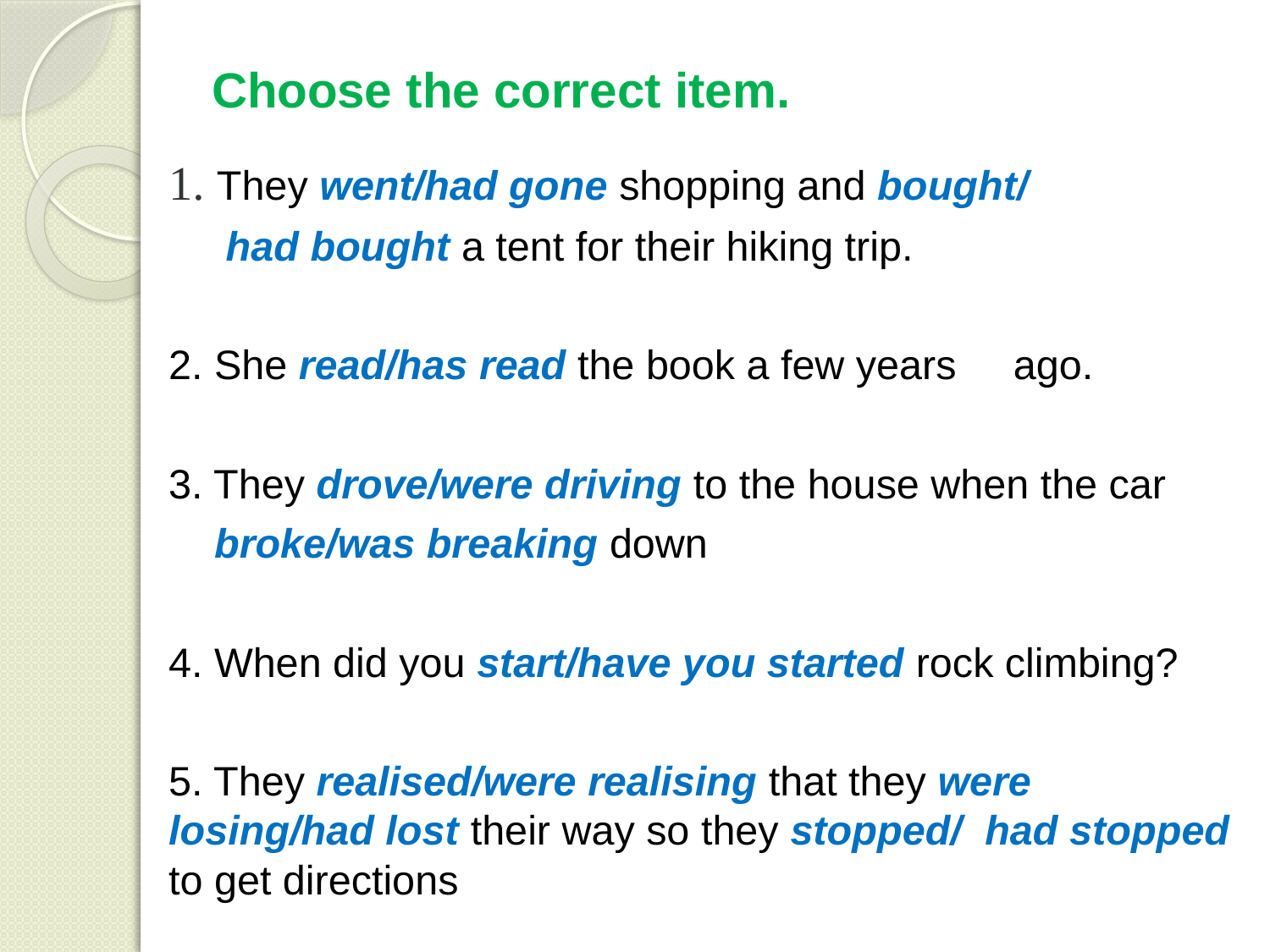

# Choose the correct item.
1. They went/had gone shopping and bought/
     had bought a tent for their hiking trip.

2. She read/has read the book a few years     ago.

3. They drove/were driving to the house when the car
    broke/was breaking down

4. When did you start/have you started rock climbing?

5. They realised/were realising that they were losing/had lost their way so they stopped/  had stopped to get directions